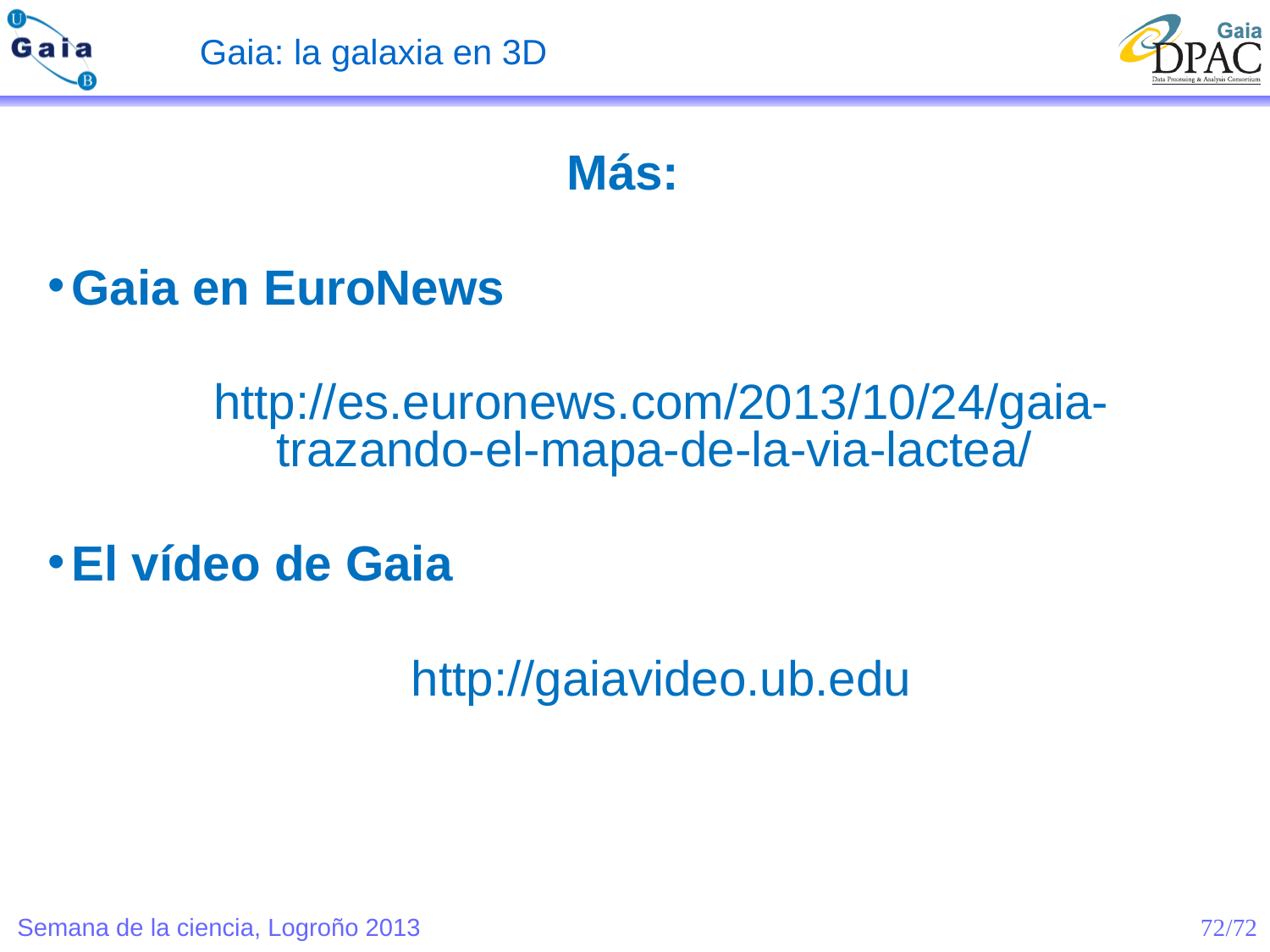

Más:

Gaia en EuroNews

http://es.euronews.com/2013/10/24/gaia-trazando-el-mapa-de-la-via-lactea/

El vídeo de Gaia

http://gaiavideo.ub.edu